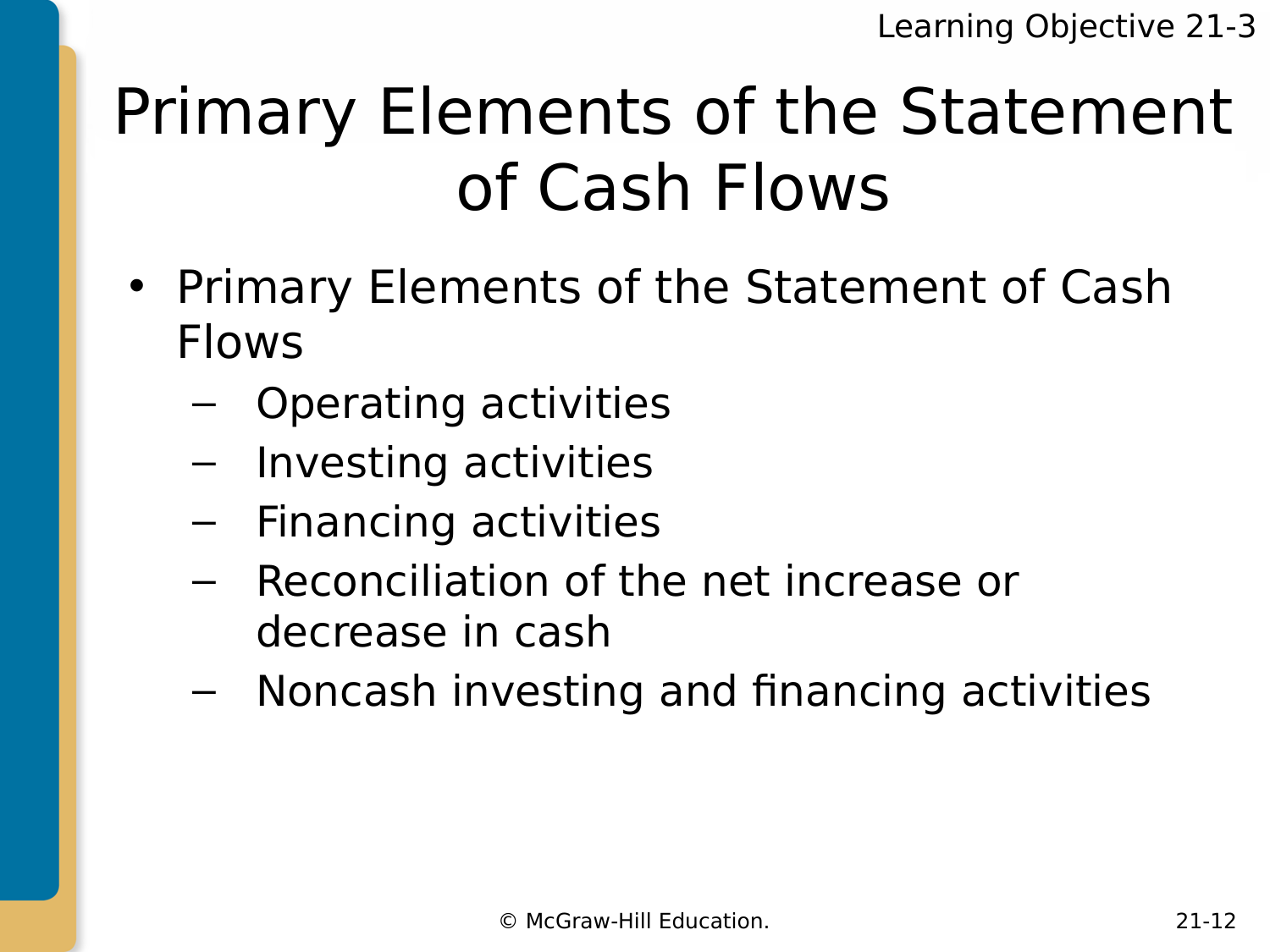

Learning Objective 21-3
# Primary Elements of the Statement of Cash Flows
Primary Elements of the Statement of Cash Flows
Operating activities
Investing activities
Financing activities
Reconciliation of the net increase or decrease in cash
Noncash investing and financing activities